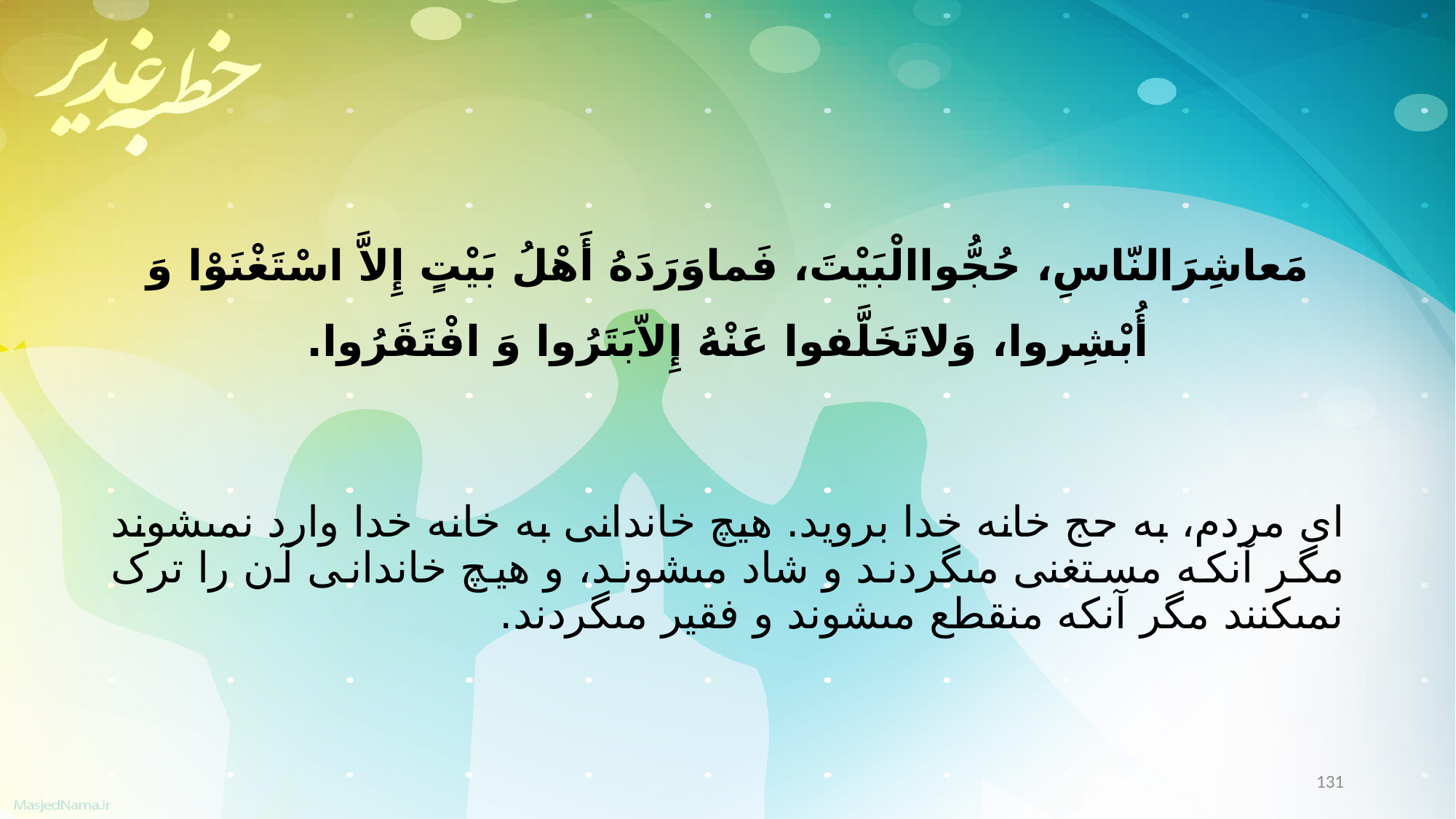

مَعاشِرَالنّاسِ، حُجُّواالْبَیْتَ، فَماوَرَدَهُ أَهْلُ بَیْتٍ إِلاَّ اسْتَغْنَوْا وَ أُبْشِروا، وَلاتَخَلَّفوا عَنْهُ إِلاّبَتَرُوا وَ افْتَقَرُوا.
اى مردم، به حج خانه خدا بروید. هیچ خاندانى به خانه خدا وارد نمى‏شوند مگر آنکه مستغنى مى‏گردند و شاد مى‏شوند، و هیچ خاندانى آن را ترک نمى‏کنند مگر آنکه منقطع مى‏شوند و فقیر مى‏گردند.
131